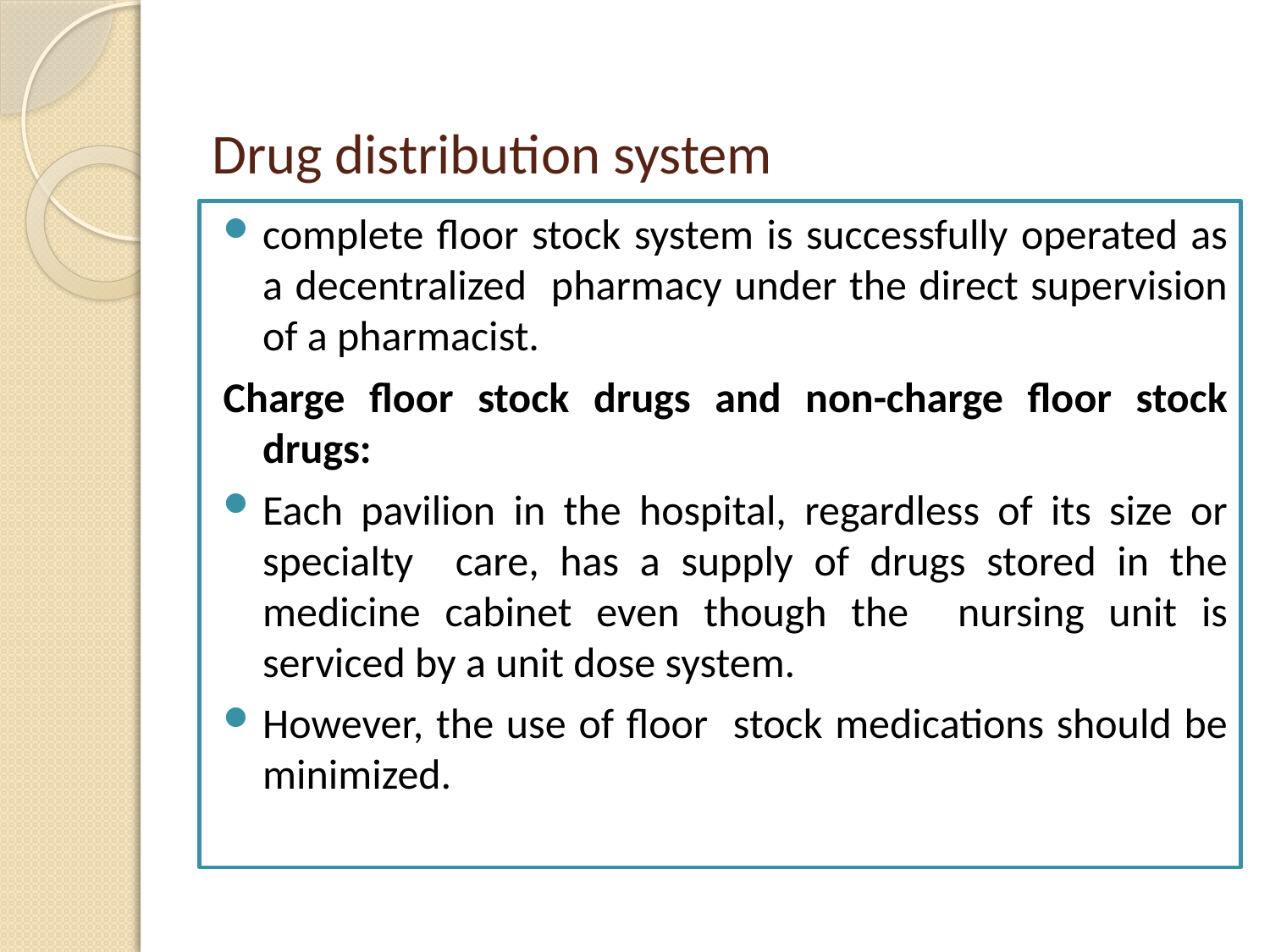

# Drug distribution system
complete floor stock system is successfully operated as a decentralized  pharmacy under the direct supervision of a pharmacist.
Charge floor stock drugs and non-charge floor stock drugs:
Each pavilion in the hospital, regardless of its size or specialty  care, has a supply of drugs stored in the medicine cabinet even though the  nursing unit is serviced by a unit dose system.
However, the use of floor  stock medications should be minimized.